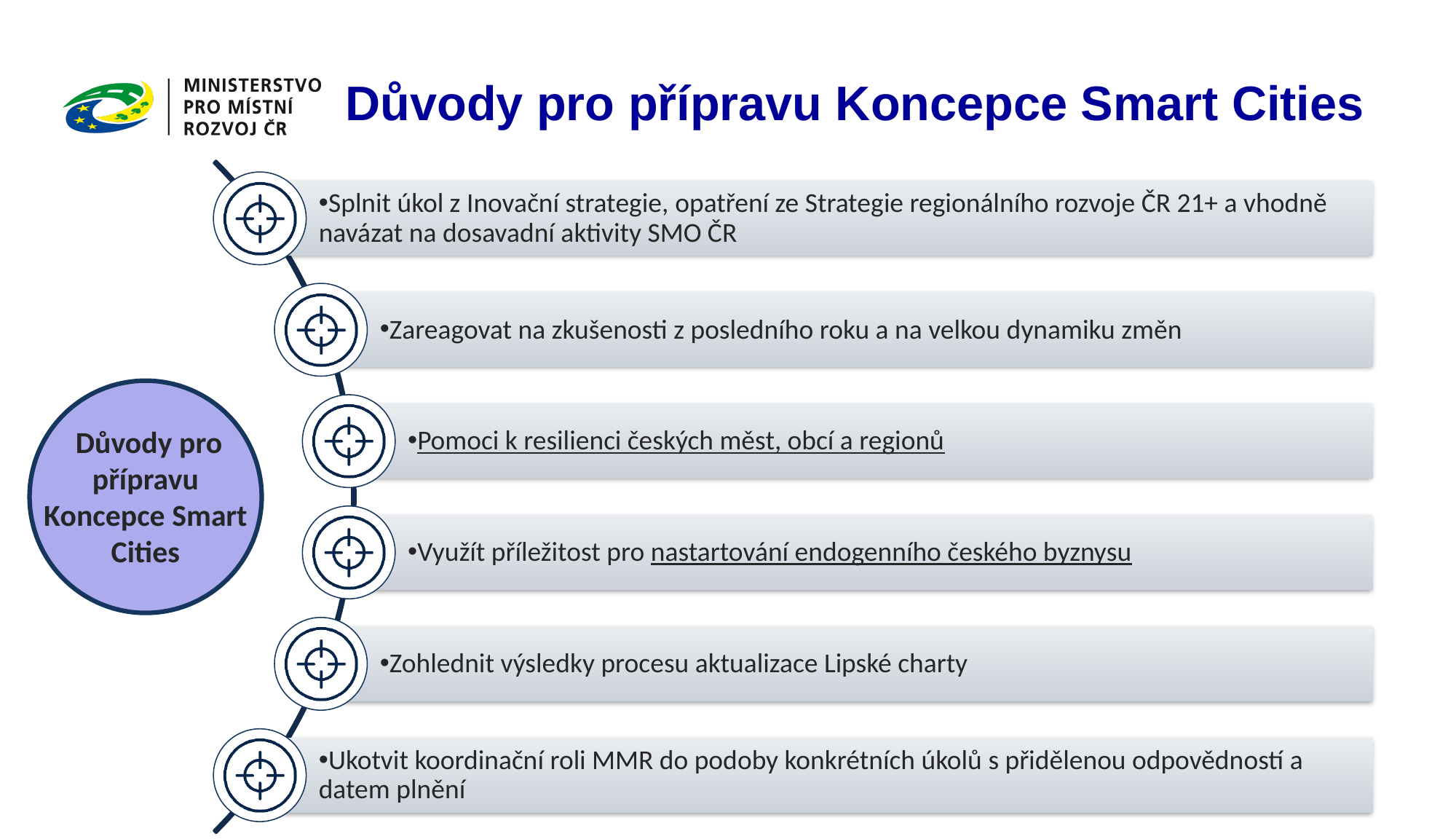

Důvody pro přípravu Koncepce Smart Cities
Splnit úkol z Inovační strategie, opatření ze Strategie regionálního rozvoje ČR 21+ a vhodně navázat na dosavadní aktivity SMO ČR
Zareagovat na zkušenosti z posledního roku a na velkou dynamiku změn
Pomoci k resilienci českých měst, obcí a regionů
Využít příležitost pro nastartování endogenního českého byznysu
Zohlednit výsledky procesu aktualizace Lipské charty
Ukotvit koordinační roli MMR do podoby konkrétních úkolů s přidělenou odpovědností a datem plnění

 Důvody pro přípravu Koncepce Smart Cities